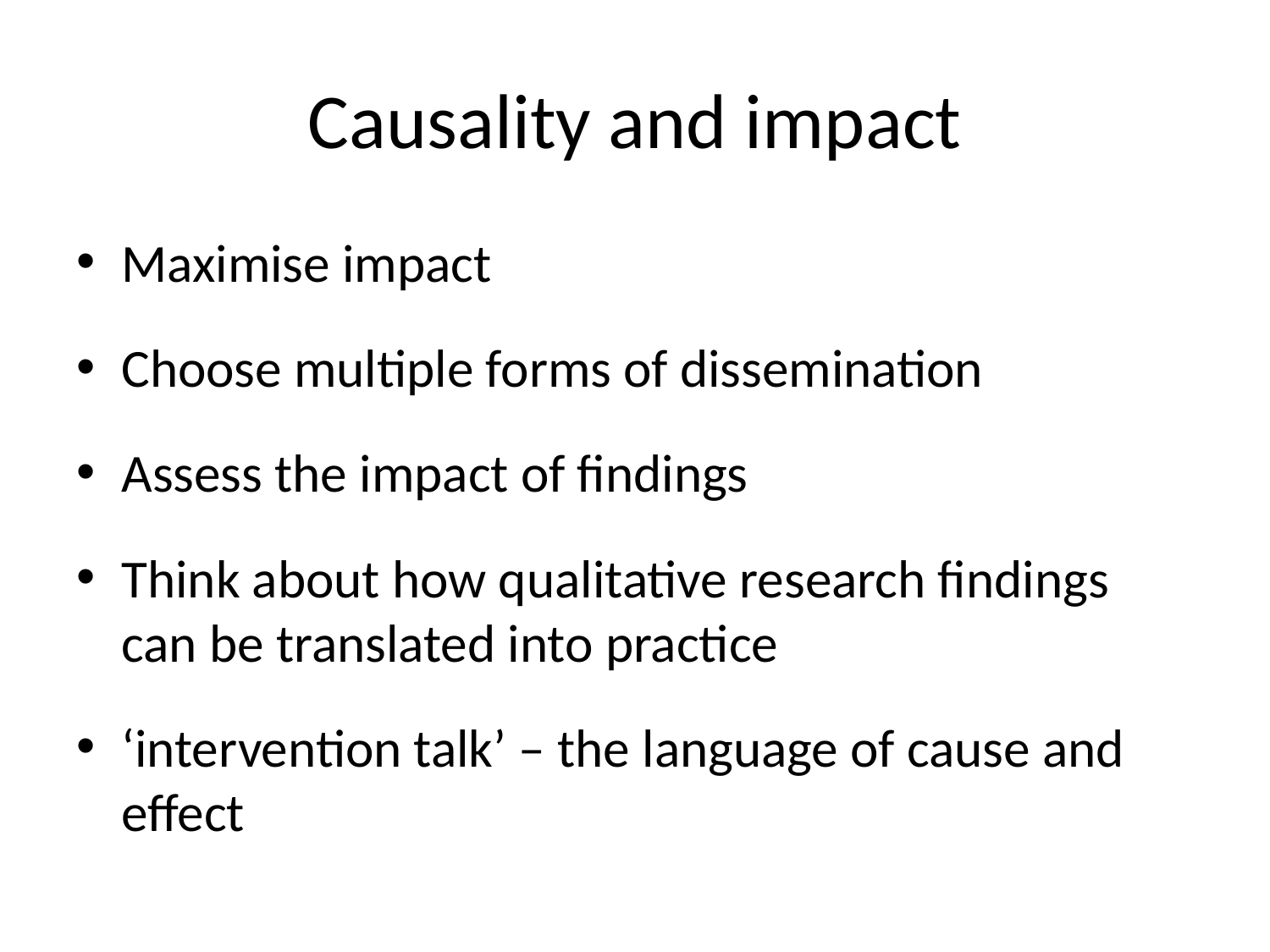

# Causality and impact
Maximise impact
Choose multiple forms of dissemination
Assess the impact of findings
Think about how qualitative research findings can be translated into practice
‘intervention talk’ – the language of cause and effect